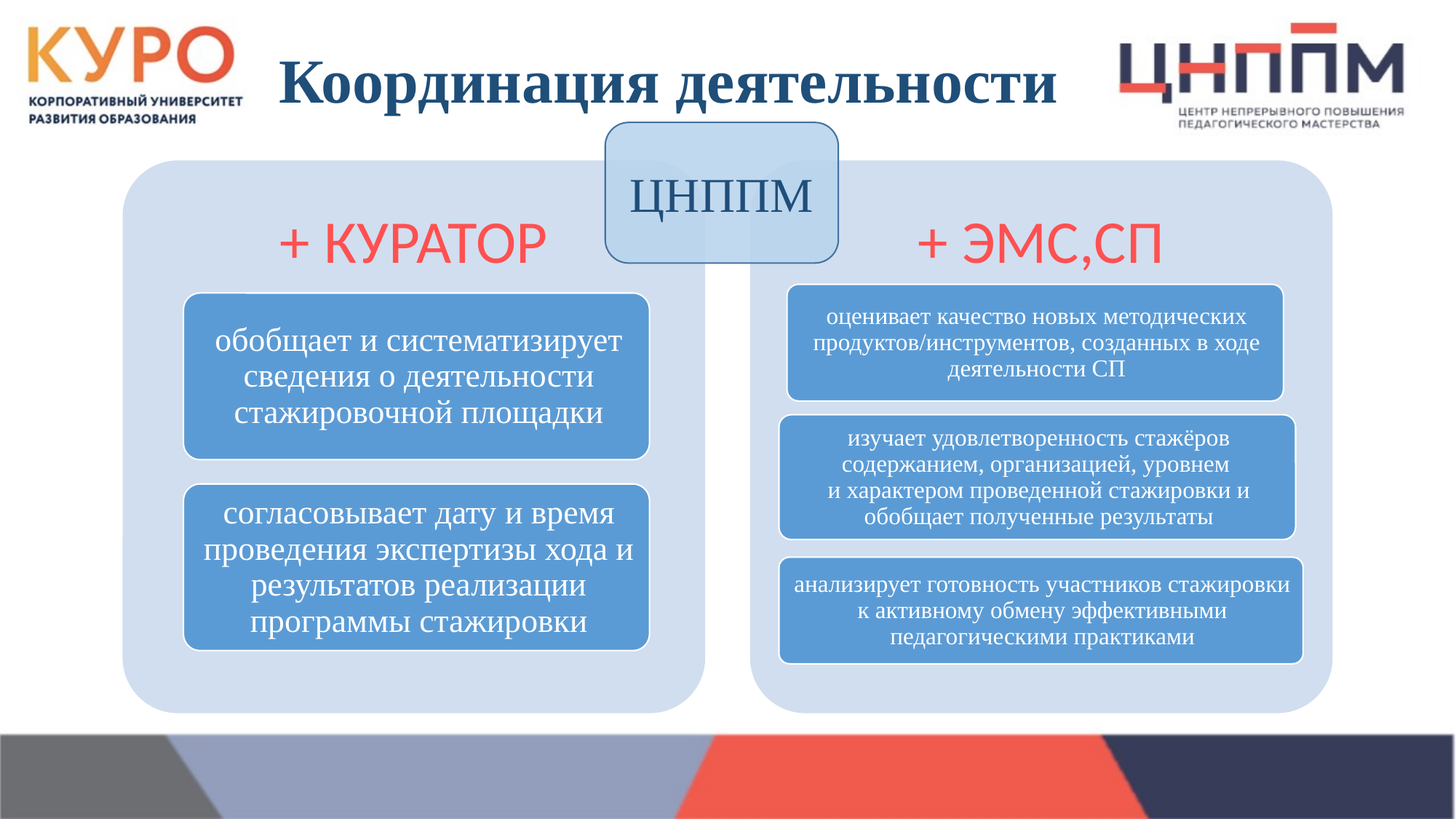

# Координация деятельности
ЦНППМ
+ КУРАТОР
обобщает и систематизирует сведения о деятельности стажировочной площадки
согласовывает дату и время проведения экспертизы хода и результатов реализации программы стажировки
+ ЭМС,СП
оценивает качество новых методических продуктов/инструментов, созданных в ходе деятельности СП
изучает удовлетворенность стажёров содержанием, организацией, уровнем
и характером проведенной стажировки и обобщает полученные результаты
анализирует готовность участников стажировки к активному обмену эффективными педагогическими практиками